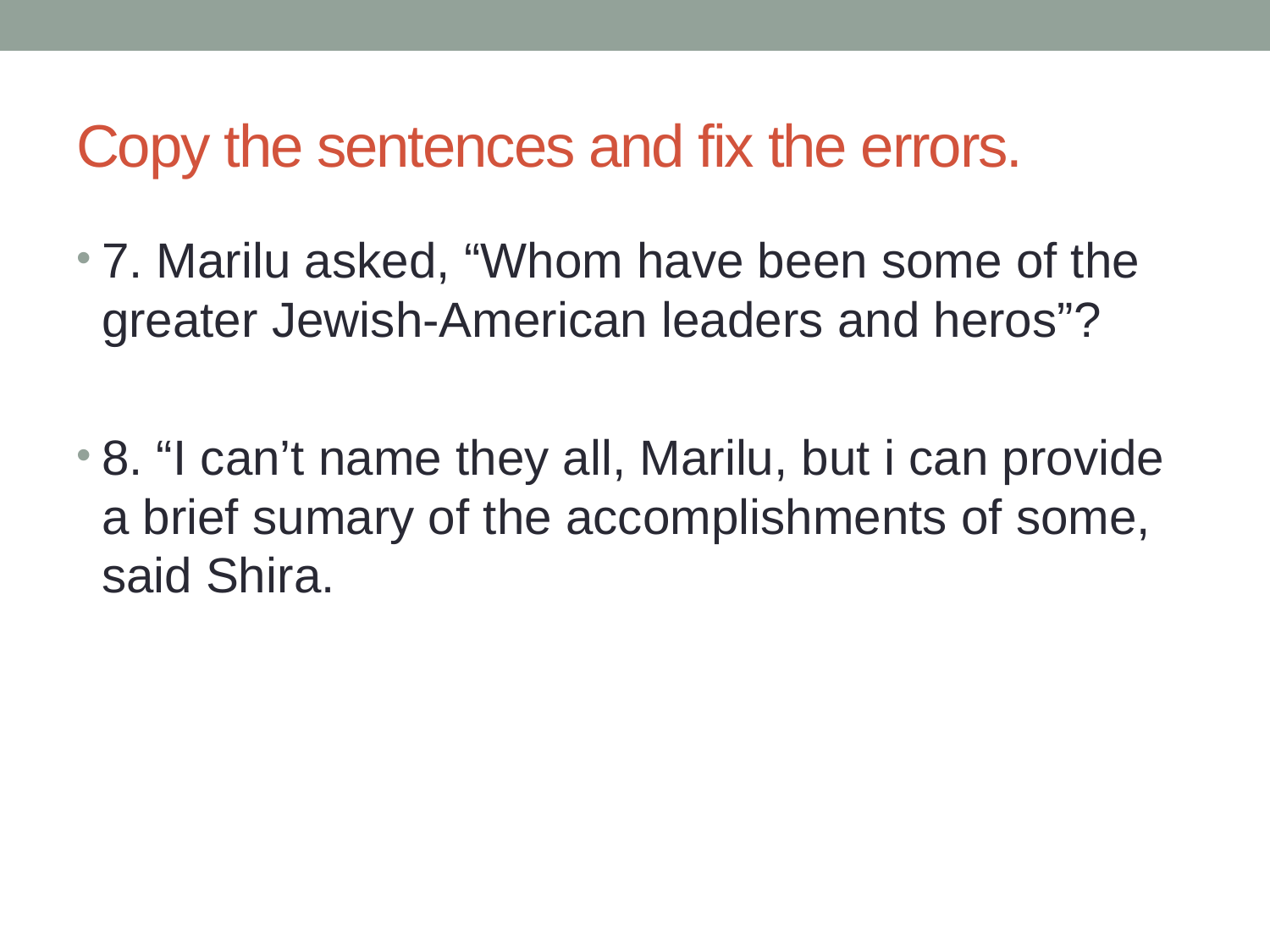

# Copy the sentences and fix the errors.
7. Marilu asked, “Whom have been some of the greater Jewish-American leaders and heros”?

8. “I can’t name they all, Marilu, but i can provide a brief sumary of the accomplishments of some, said Shira.